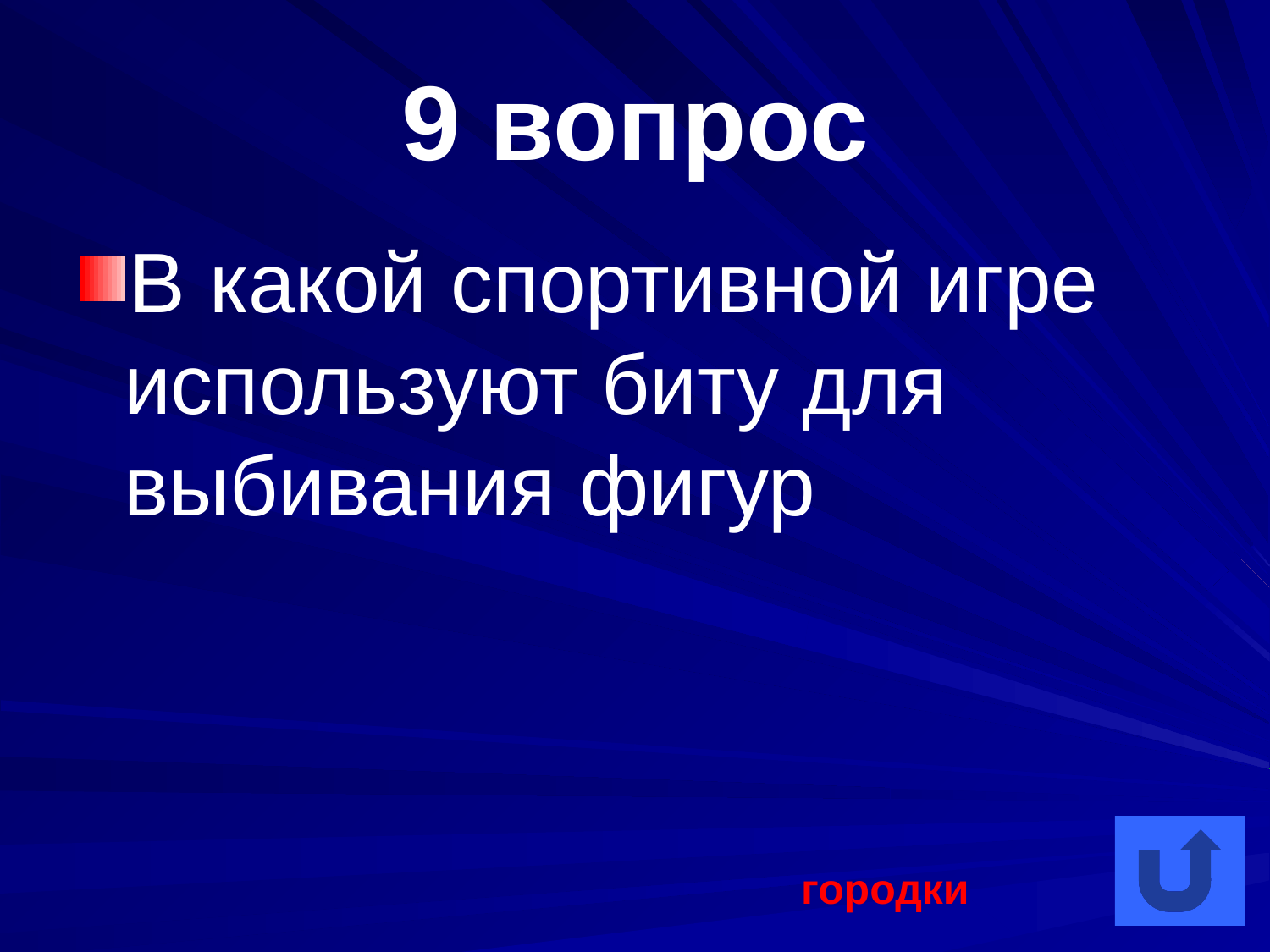

# 9 вопрос
В какой спортивной игре используют биту для выбивания фигур

городки